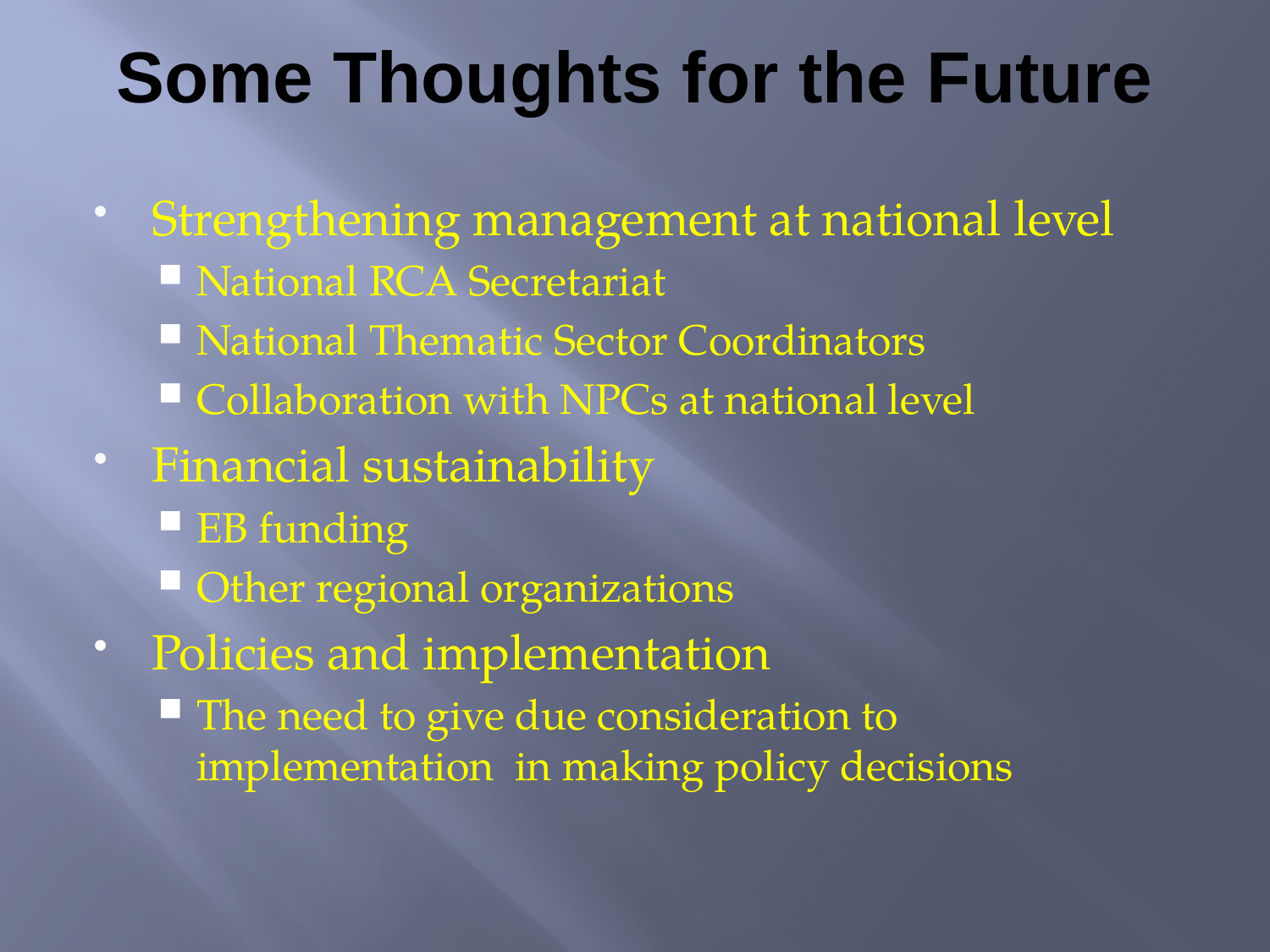

# Some Thoughts for the Future
Strengthening management at national level
National RCA Secretariat
National Thematic Sector Coordinators
Collaboration with NPCs at national level
Financial sustainability
EB funding
Other regional organizations
Policies and implementation
The need to give due consideration to implementation  in making policy decisions